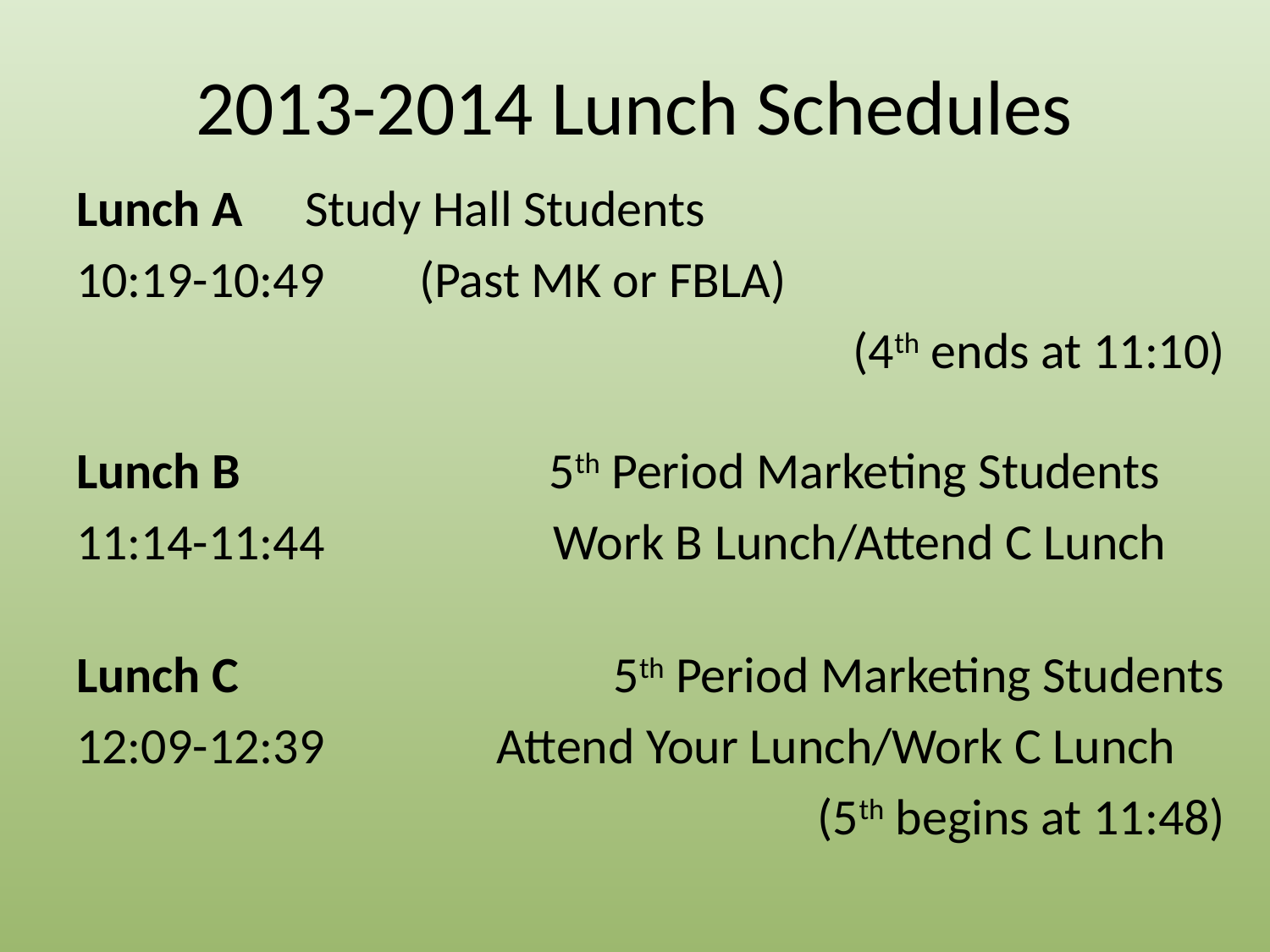

# 2013-2014 Lunch Schedules
Lunch A	Study Hall Students
10:19-10:49	(Past MK or FBLA)
(4th ends at 11:10)

Lunch B                           5th Period Marketing Students
11:14-11:44                    Work B Lunch/Attend C Lunch

Lunch C 	                           5th Period Marketing Students
12:09-12:39               Attend Your Lunch/Work C Lunch
(5th begins at 11:48)